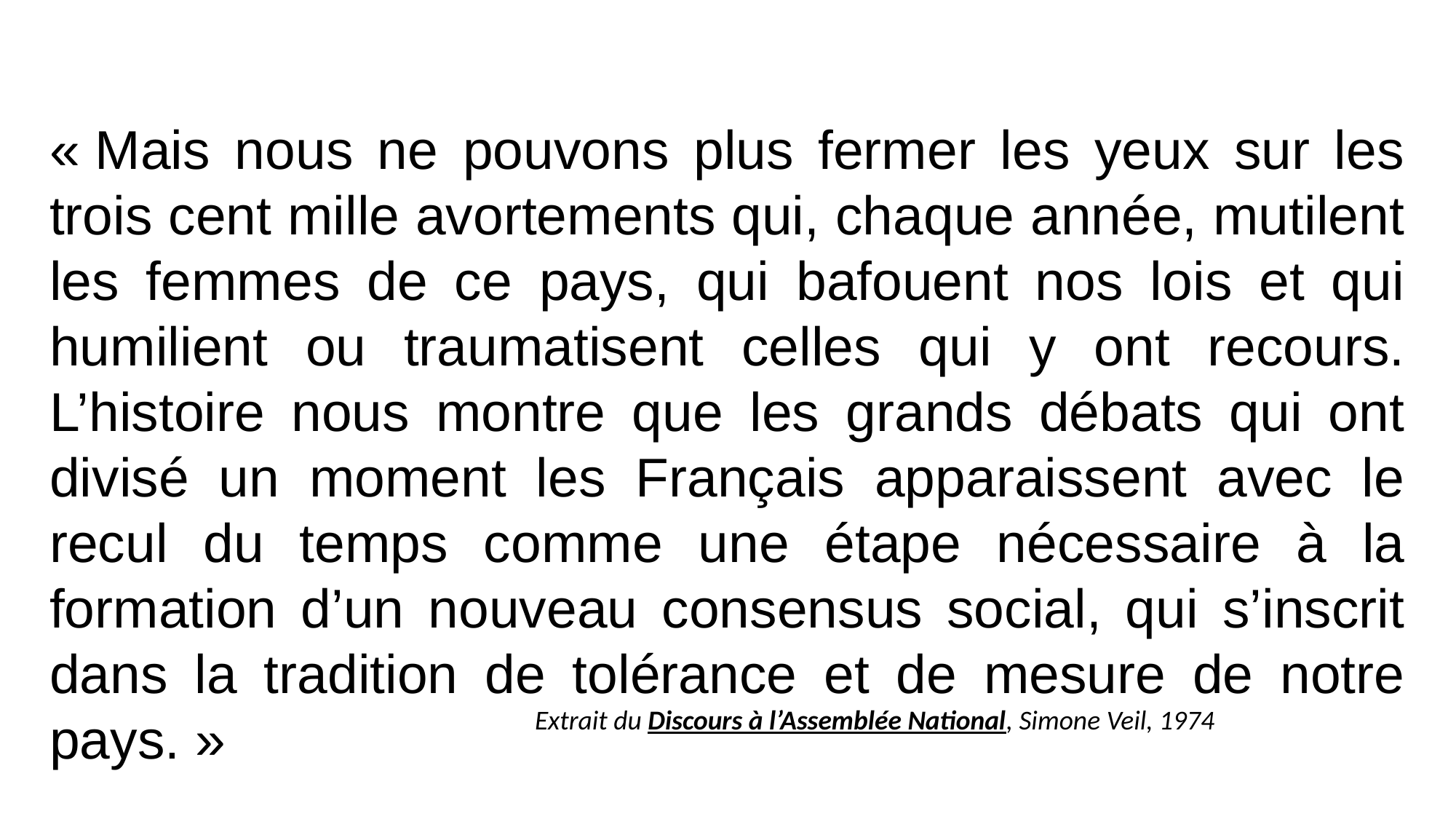

« Mais nous ne pouvons plus fermer les yeux sur les trois cent mille avortements qui, chaque année, mutilent les femmes de ce pays, qui bafouent nos lois et qui humilient ou traumatisent celles qui y ont recours. L’histoire nous montre que les grands débats qui ont divisé un moment les Français apparaissent avec le recul du temps comme une étape nécessaire à la formation d’un nouveau consensus social, qui s’inscrit dans la tradition de tolérance et de mesure de notre pays. »

Extrait du Discours à l’Assemblée National, Simone Veil, 1974